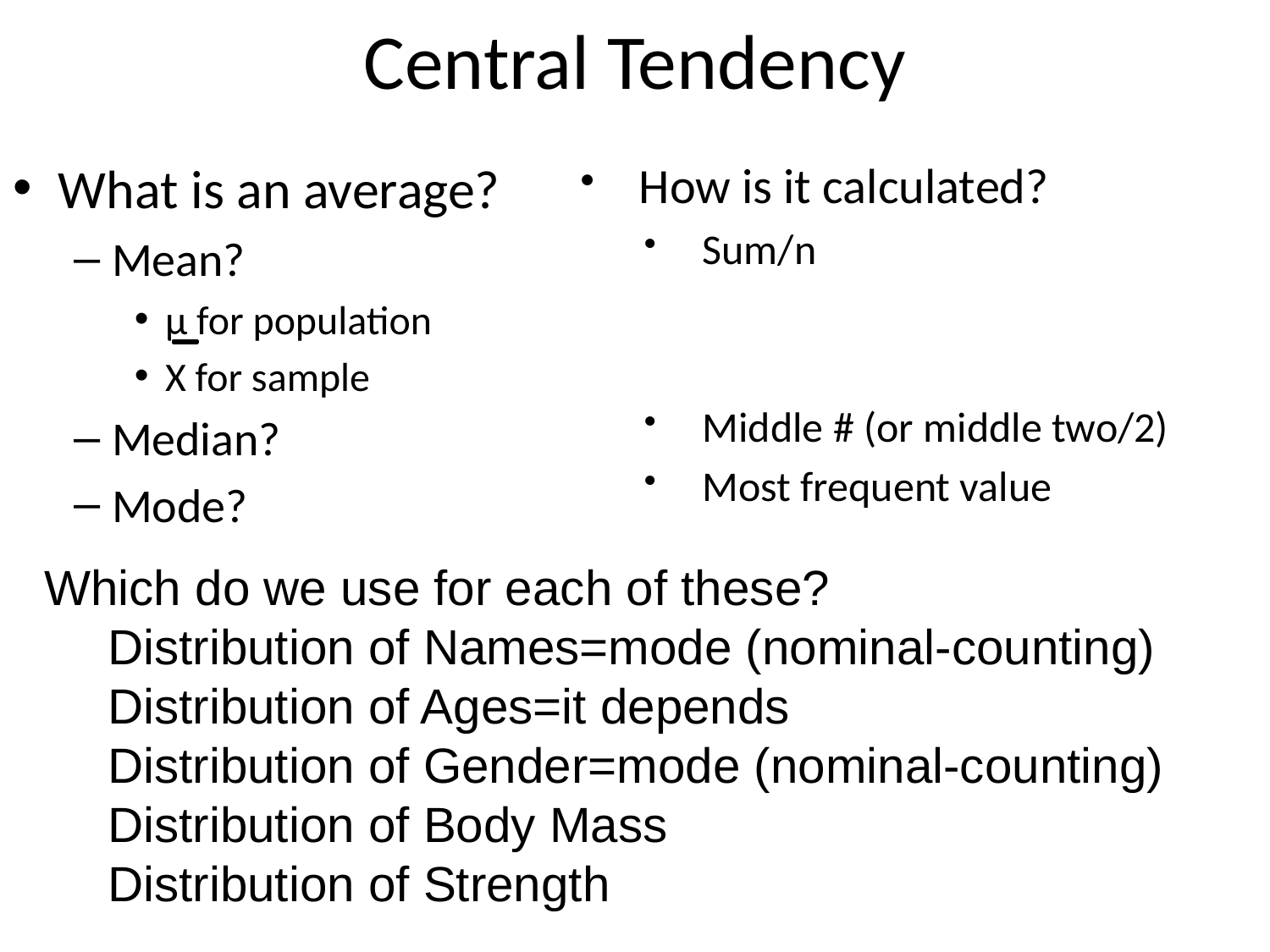

# Central Tendency
What is an average?
Mean?
μ for population
X for sample
Median?
Mode?
How is it calculated?
Sum/n

Middle # (or middle two/2)
Most frequent value

Which do we use for each of these?
Distribution of Names=mode (nominal-counting)
Distribution of Ages=it depends
Distribution of Gender=mode (nominal-counting)
Distribution of Body Mass
Distribution of Strength